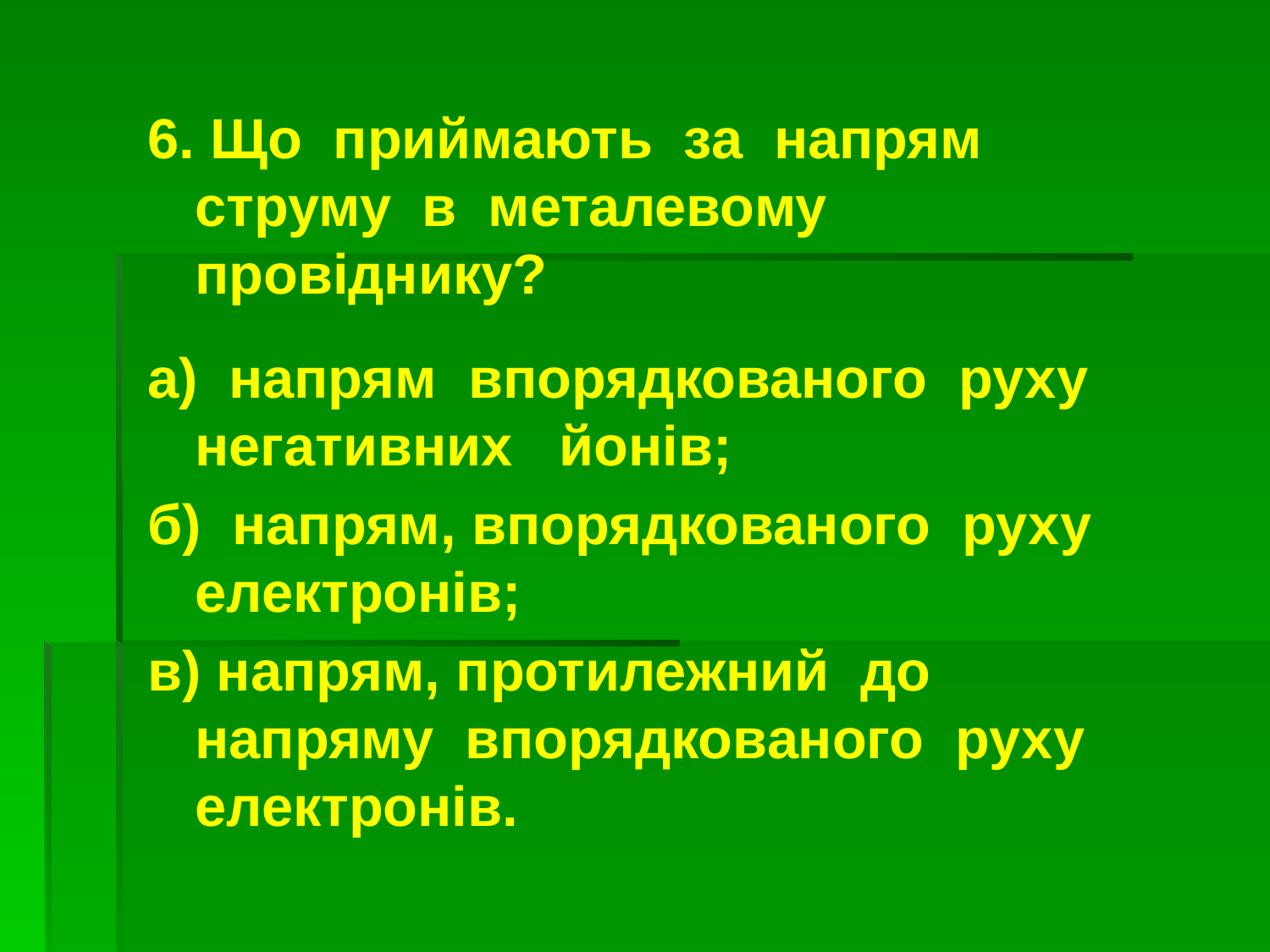

#
6. Що  приймають  за  напрям  струму  в  металевому  провіднику?

а)  напрям  впорядкованого  руху негативних   йонів;
б)  напрям, впорядкованого  руху електронів;
в) напрям, протилежний  до  напряму  впорядкованого  руху електронів.